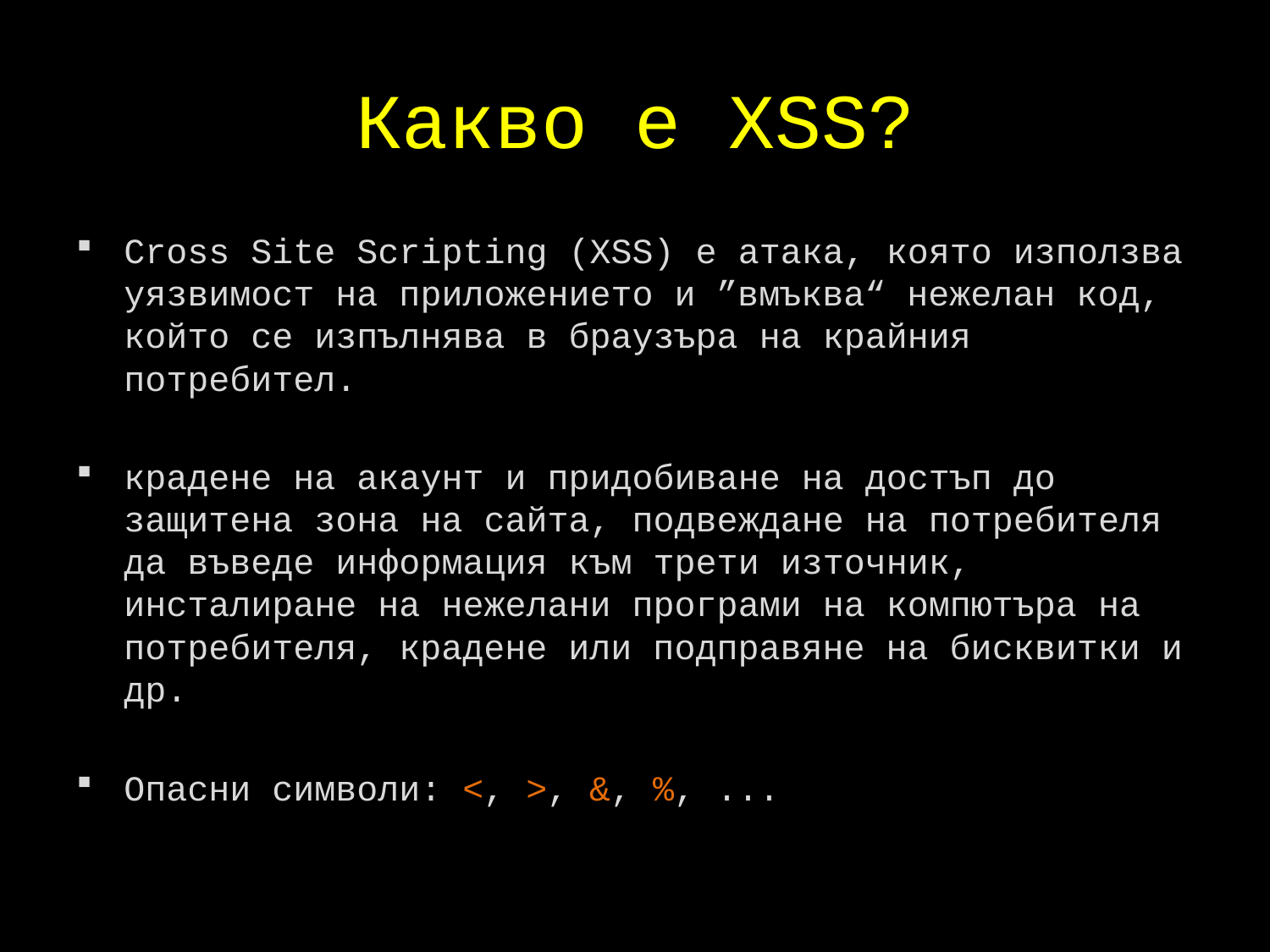

# Какво е XSS?
Cross Site Scripting (XSS) е атака, която използва уязвимост на приложението и ”вмъква“ нежелан код, който се изпълнява в браузъра на крайния потребител.

крадене на акаунт и придобиване на достъп до защитена зона на сайта, подвеждане на потребителя да въведе информация към трети източник, инсталиране на нежелани програми на компютъра на потребителя, крадене или подправяне на бисквитки и др.

Опасни символи: <, >, &, %, ...